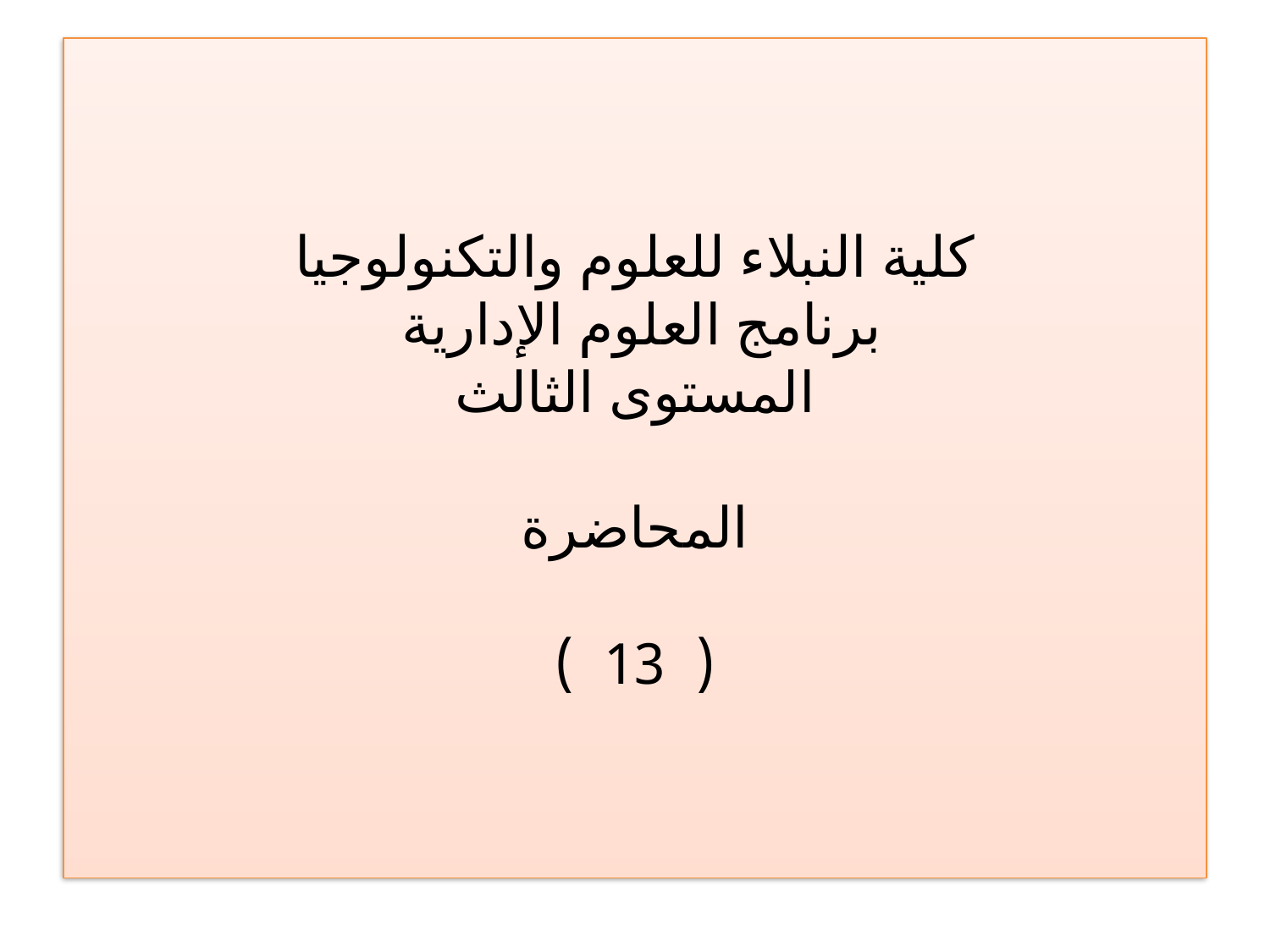

# كلية النبلاء للعلوم والتكنولوجيا برنامج العلوم الإدارية المستوى الثالث المحاضرة (  13  )